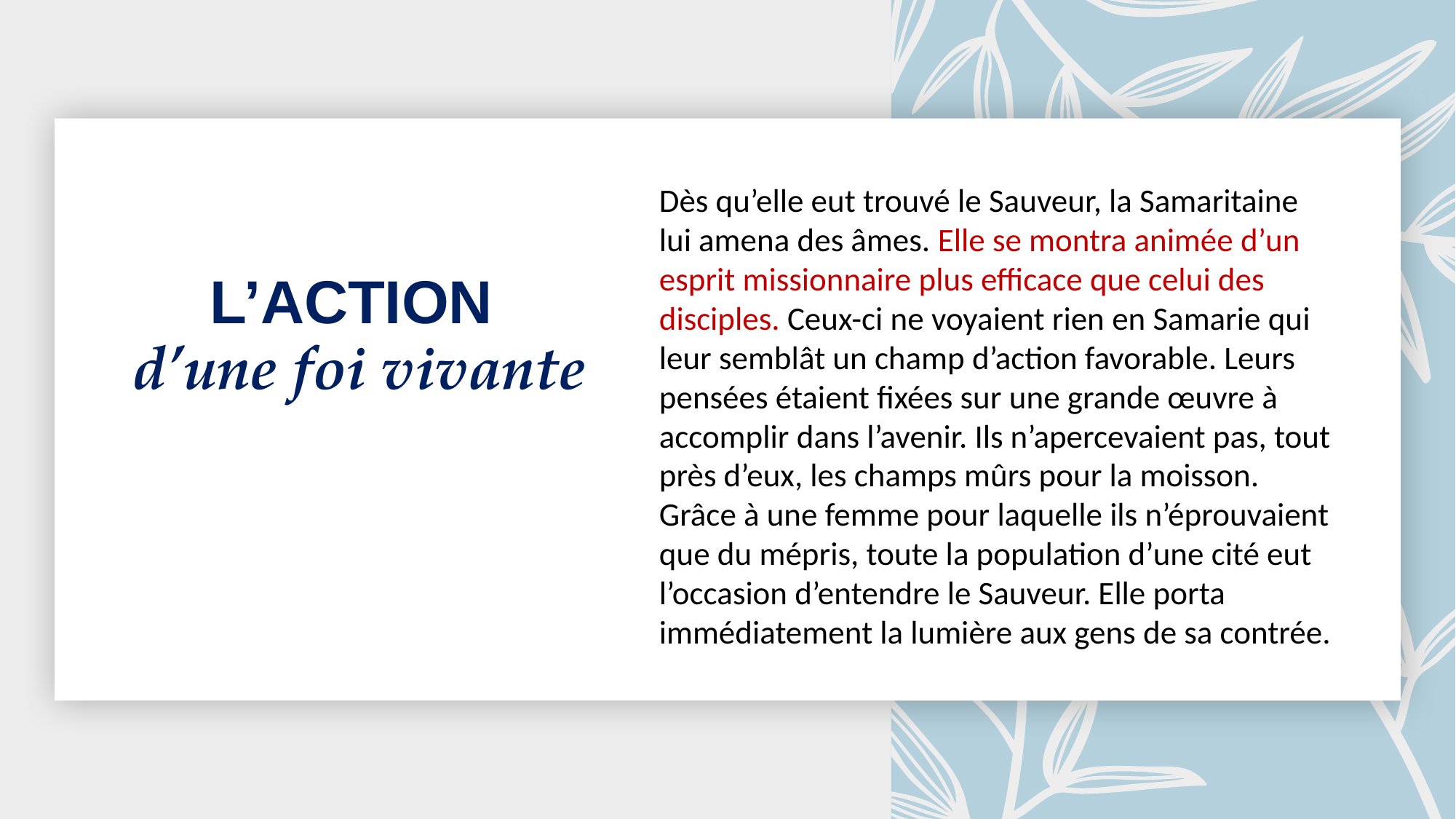

Dès qu’elle eut trouvé le Sauveur, la Samaritaine lui amena des âmes. Elle se montra animée d’un esprit missionnaire plus efficace que celui des disciples. Ceux-ci ne voyaient rien en Samarie qui leur semblât un champ d’action favorable. Leurs pensées étaient fixées sur une grande œuvre à accomplir dans l’avenir. Ils n’apercevaient pas, tout près d’eux, les champs mûrs pour la moisson. Grâce à une femme pour laquelle ils n’éprouvaient que du mépris, toute la population d’une cité eut l’occasion d’entendre le Sauveur. Elle porta immédiatement la lumière aux gens de sa contrée.

# L’ACTION d’une foi vivante